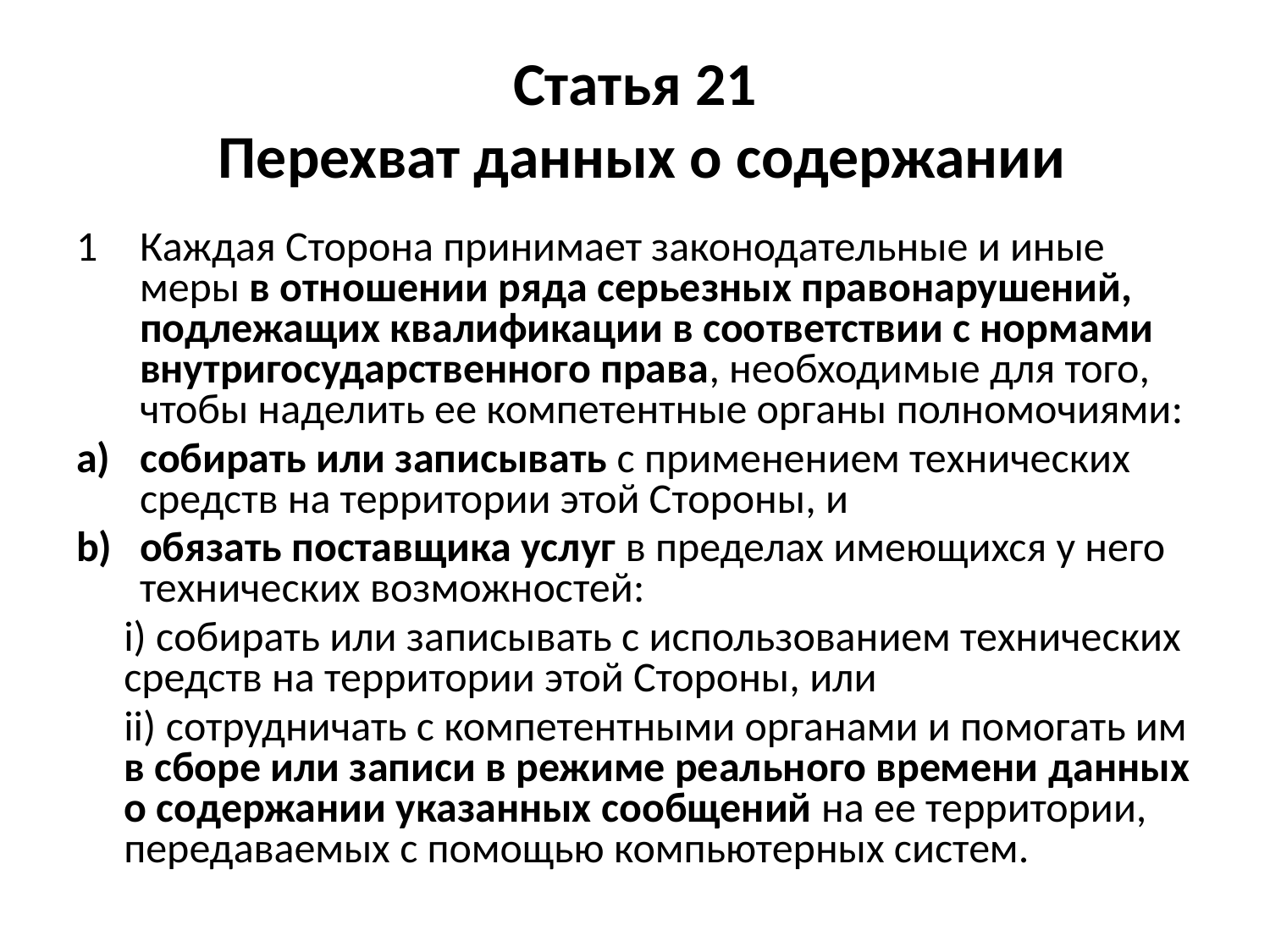

# Статья 21 Перехват данных о содержании
Каждая Сторона принимает законодательные и иные меры в отношении ряда серьезных правонарушений, подлежащих квалификации в соответствии с нормами внутригосударственного права, необходимые для того, чтобы наделить ее компетентные органы полномочиями:
собирать или записывать с применением технических средств на территории этой Стороны, и
обязать поставщика услуг в пределах имеющихся у него технических возможностей:
	i) собирать или записывать с использованием технических средств на территории этой Стороны, или
	ii) сотрудничать с компетентными органами и помогать им в сборе или записи в режиме реального времени данных о содержании указанных сообщений на ее территории, передаваемых с помощью компьютерных систем.